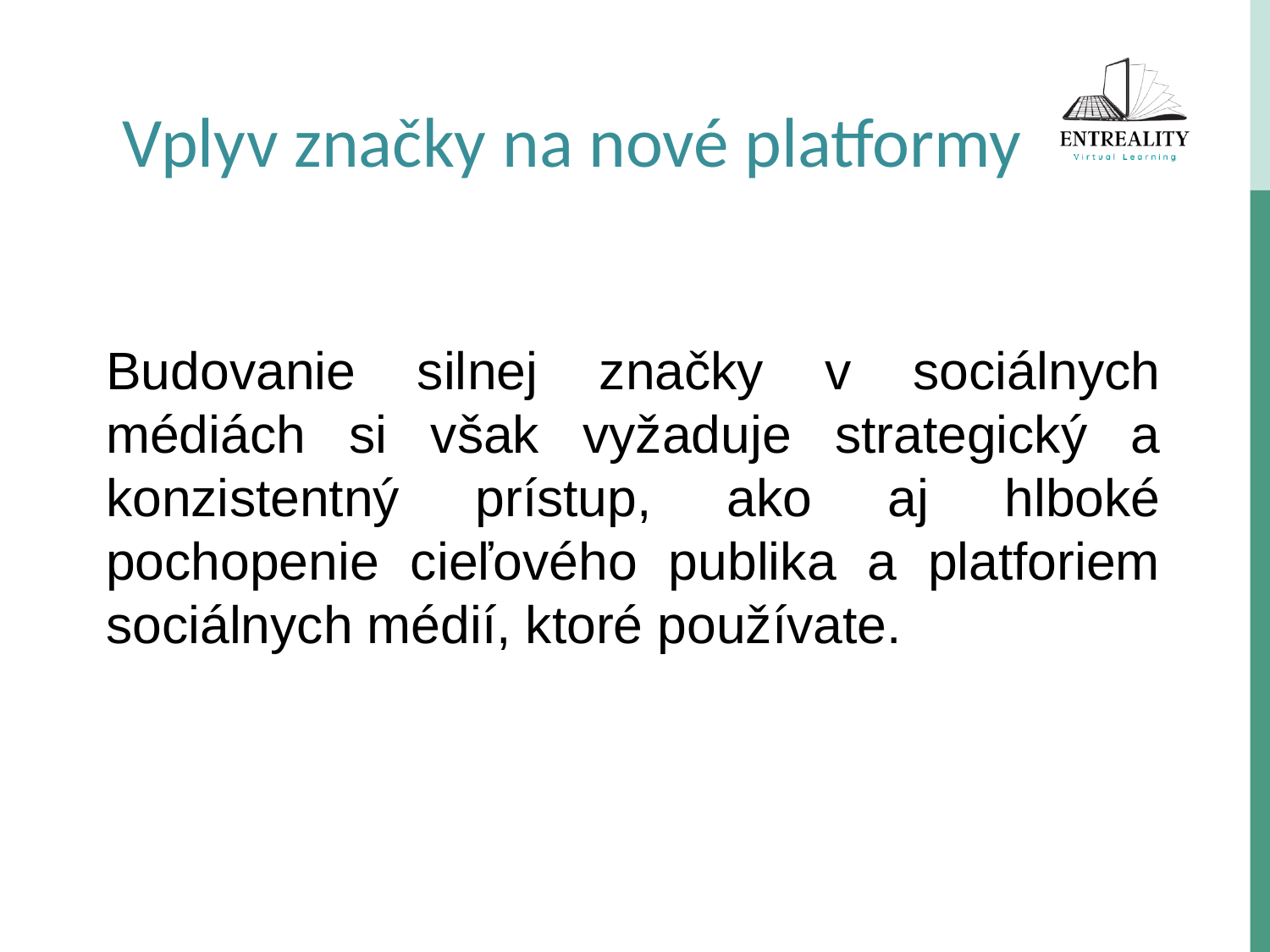

Vplyv značky na nové platformy
Budovanie silnej značky v sociálnych médiách si však vyžaduje strategický a konzistentný prístup, ako aj hlboké pochopenie cieľového publika a platforiem sociálnych médií, ktoré používate.